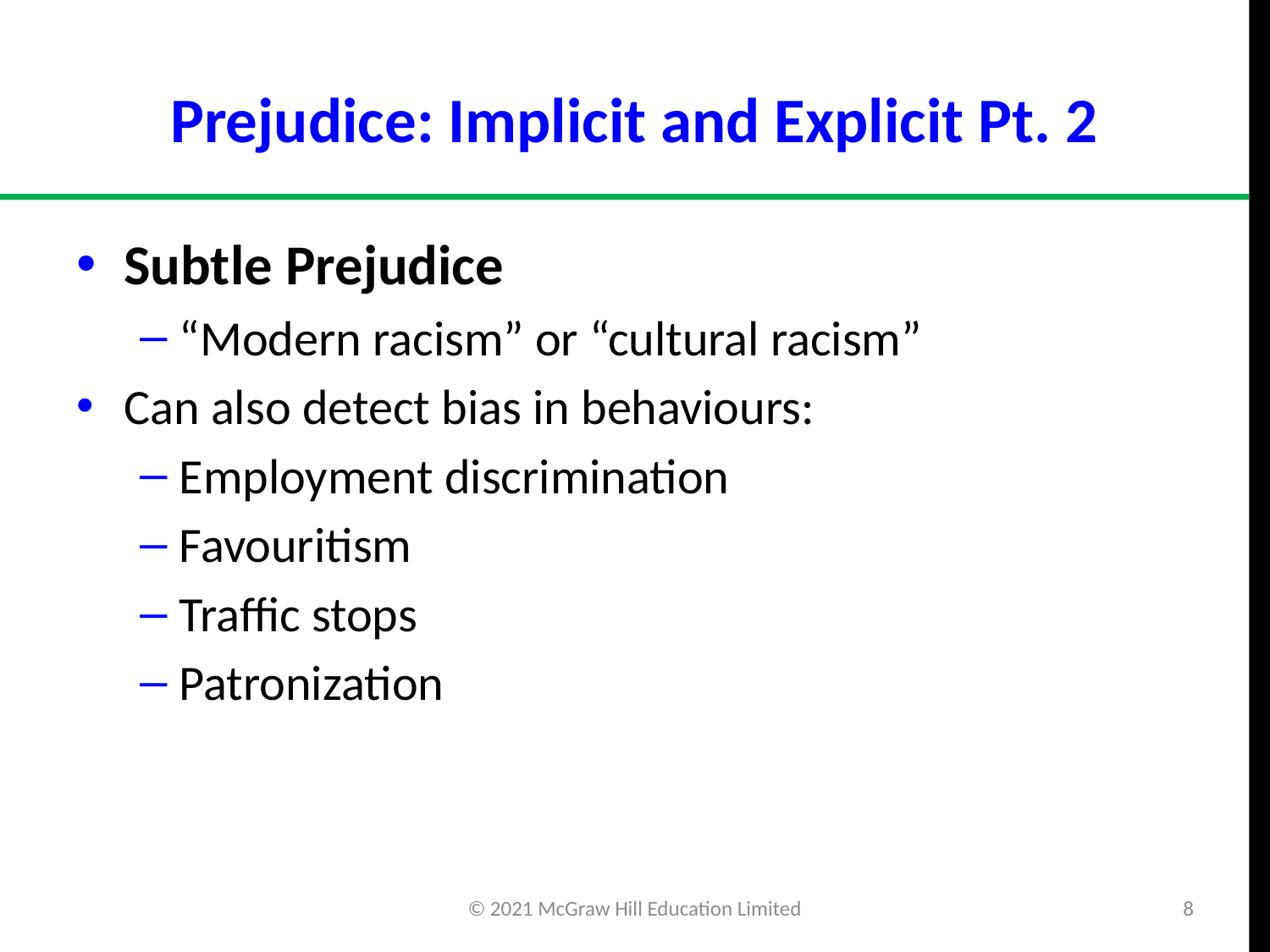

# Prejudice: Implicit and Explicit Pt. 2
Subtle Prejudice
“Modern racism” or “cultural racism”
Can also detect bias in behaviours:
Employment discrimination
Favouritism
Traffic stops
Patronization
© 2021 McGraw Hill Education Limited
8